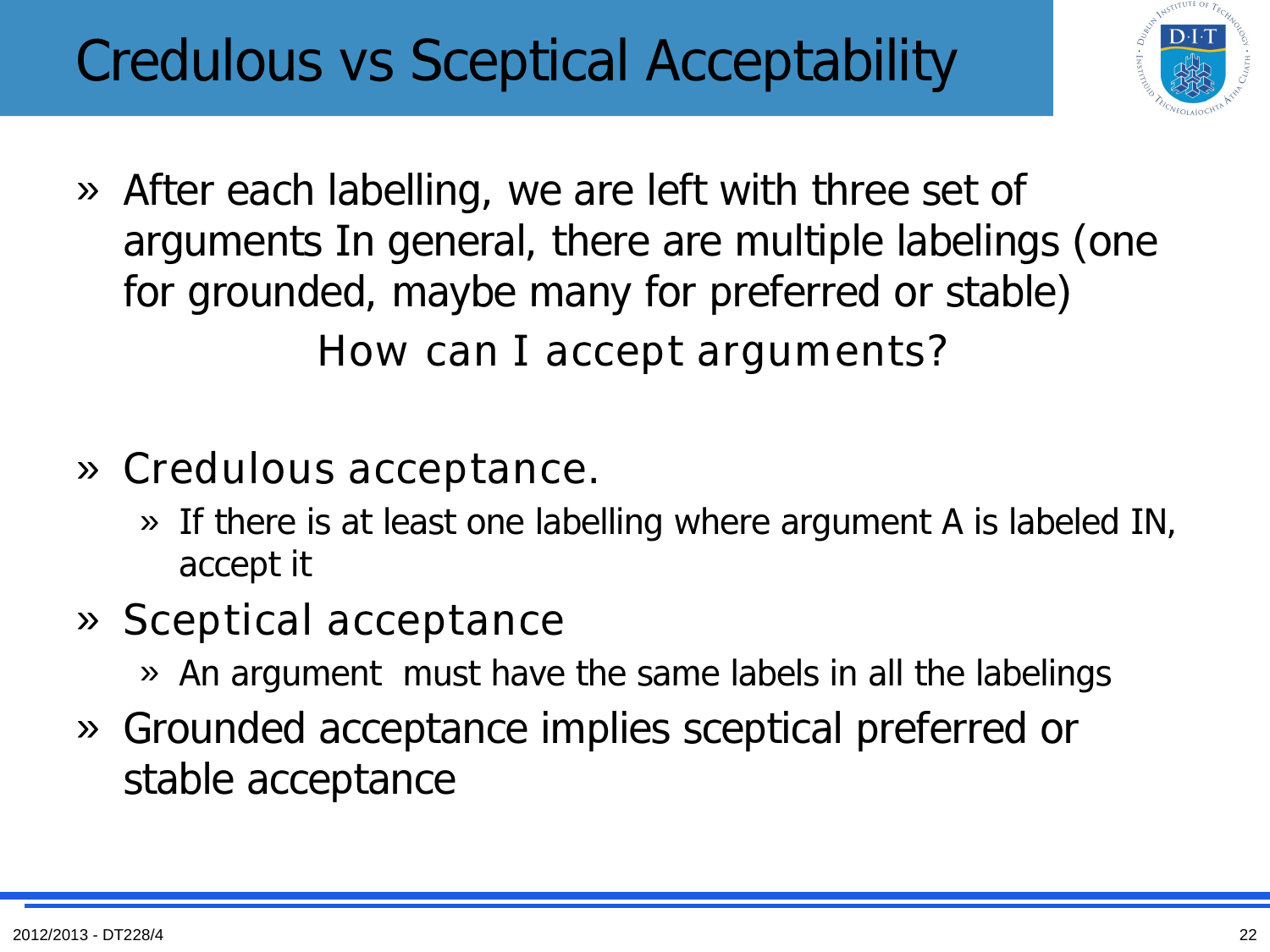

# Credulous vs Sceptical Acceptability
After each labelling, we are left with three set of arguments In general, there are multiple labelings (one for grounded, maybe many for preferred or stable)
How can I accept arguments?

Credulous acceptance.
If there is at least one labelling where argument A is labeled IN, accept it
Sceptical acceptance
An argument  must have the same labels in all the labelings
Grounded acceptance implies sceptical preferred or stable acceptance
2012/2013 - DT228/4
22